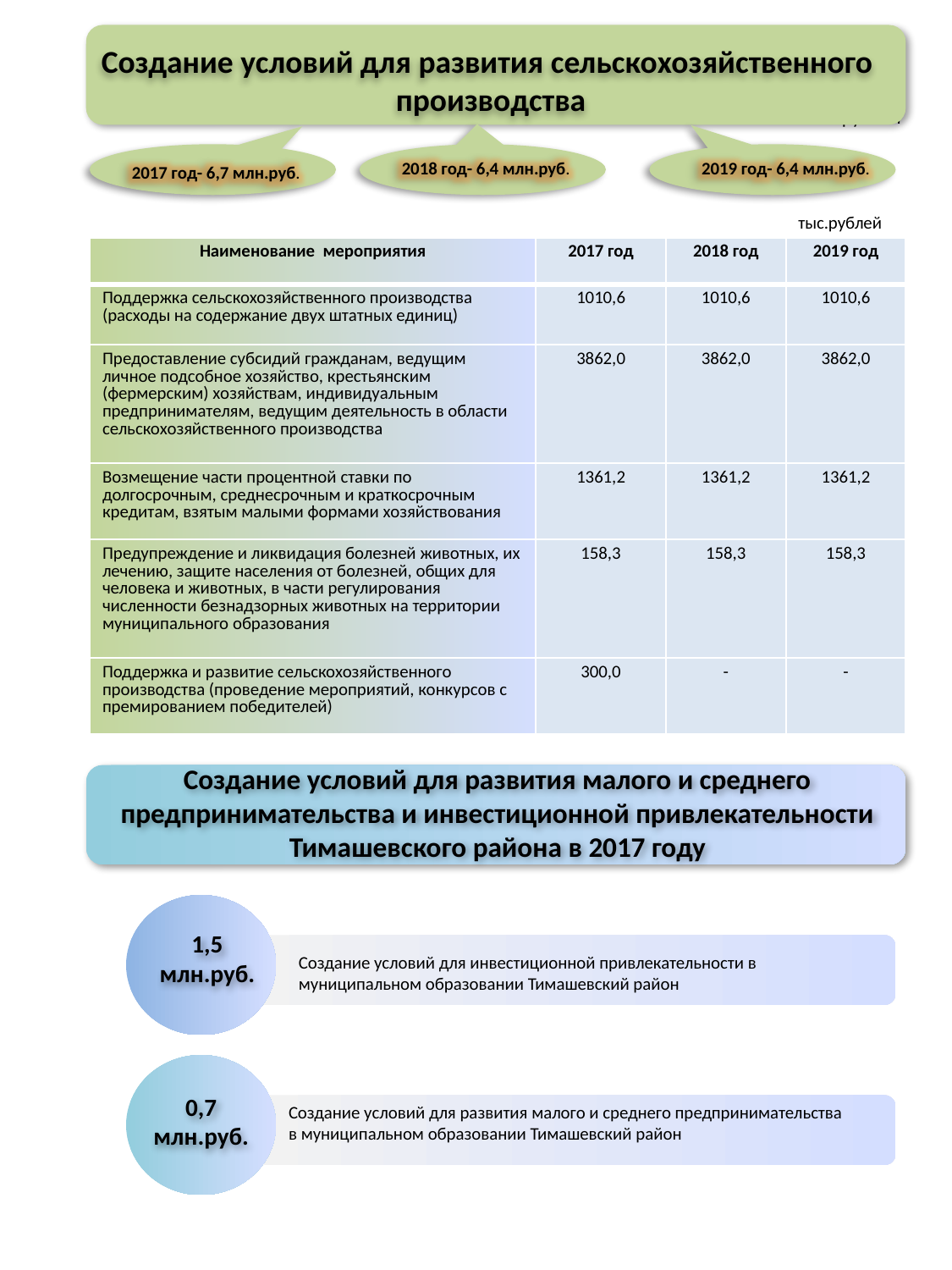

Создание условий для развития сельскохозяйственного
производства
тыс.рублей

2018 год- 6,4 млн.руб.
2019 год- 6,4 млн.руб.
2017 год- 6,7 млн.руб.
тыс.рублей
| Наименование мероприятия | 2017 год | 2018 год | 2019 год |
| --- | --- | --- | --- |
| Поддержка сельскохозяйственного производства (расходы на содержание двух штатных единиц) | 1010,6 | 1010,6 | 1010,6 |
| Предоставление субсидий гражданам, ведущим личное подсобное хозяйство, крестьянским (фермерским) хозяйствам, индивидуальным предпринимателям, ведущим деятельность в области сельскохозяйственного производства | 3862,0 | 3862,0 | 3862,0 |
| Возмещение части процентной ставки по долгосрочным, среднесрочным и краткосрочным кредитам, взятым малыми формами хозяйствования | 1361,2 | 1361,2 | 1361,2 |
| Предупреждение и ликвидация болезней животных, их лечению, защите населения от болезней, общих для человека и животных, в части регулирования численности безнадзорных животных на территории муниципального образования | 158,3 | 158,3 | 158,3 |
| Поддержка и развитие сельскохозяйственного производства (проведение мероприятий, конкурсов с премированием победителей) | 300,0 | - | - |
Создание условий для развития малого и среднего предпринимательства и инвестиционной привлекательности Тимашевского района в 2017 году

1,5 млн.руб.

Создание условий для инвестиционной привлекательности в муниципальном образовании Тимашевский район

0,7 млн.руб.
Создание условий для развития малого и среднего предпринимательства в муниципальном образовании Тимашевский район